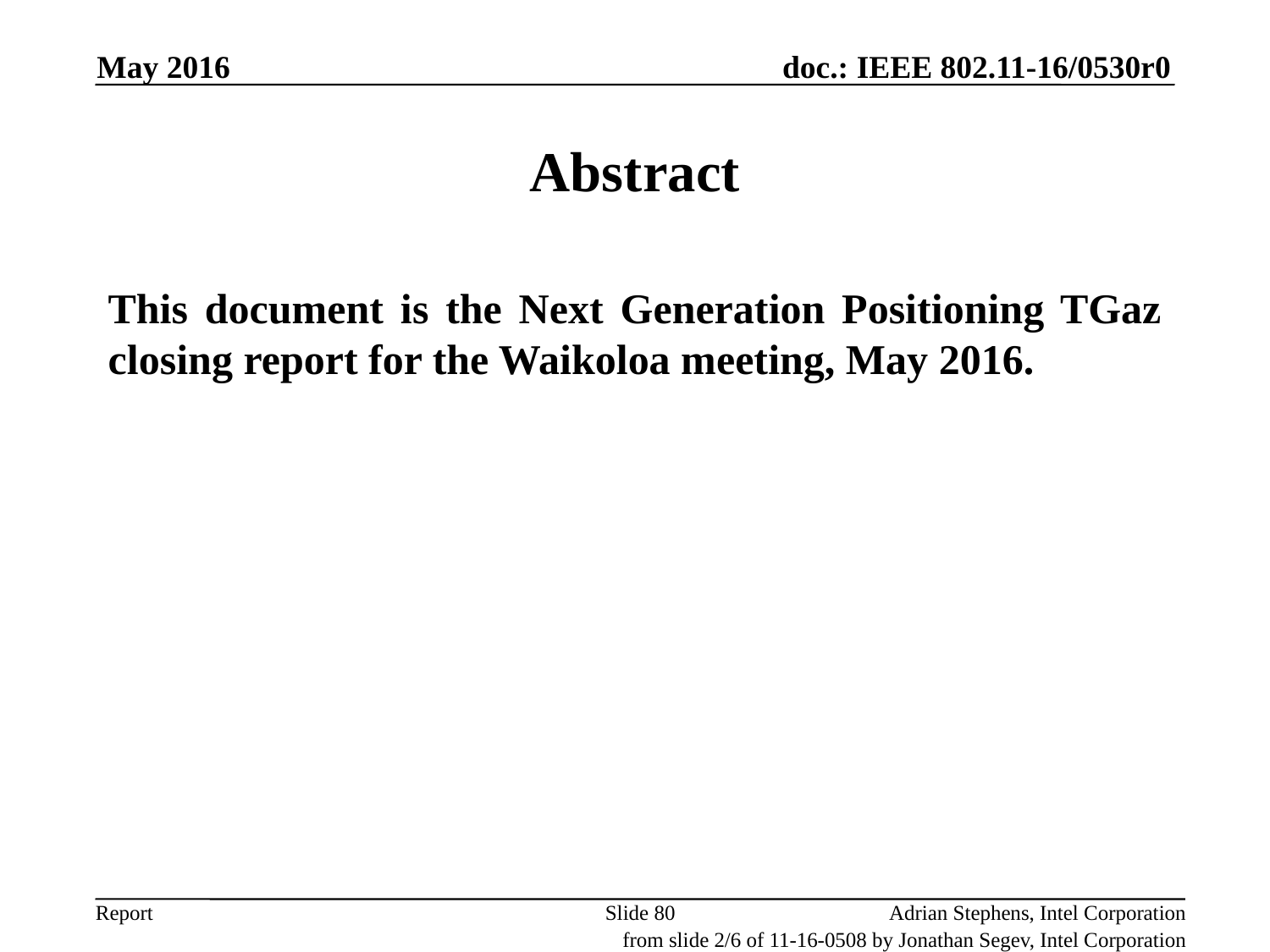

May 2016
# Abstract
This document is the Next Generation Positioning TGaz closing report for the Waikoloa meeting, May 2016.

Slide 80
Adrian Stephens, Intel Corporation
from slide 2/6 of 11-16-0508 by Jonathan Segev, Intel Corporation